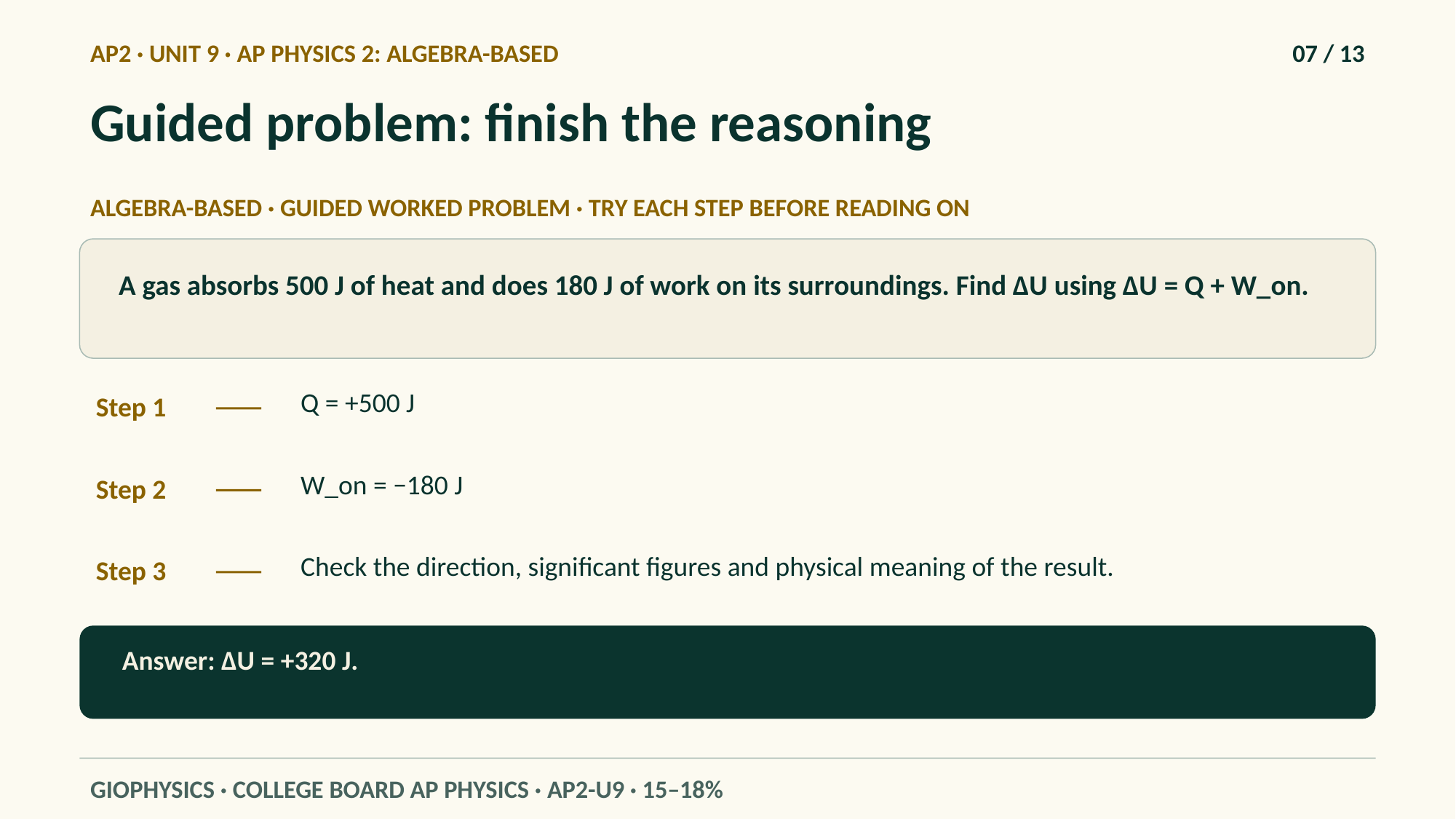

AP2 · UNIT 9 · AP PHYSICS 2: ALGEBRA-BASED
07 / 13
Guided problem: finish the reasoning
ALGEBRA-BASED · GUIDED WORKED PROBLEM · TRY EACH STEP BEFORE READING ON

A gas absorbs 500 J of heat and does 180 J of work on its surroundings. Find ΔU using ΔU = Q + W_on.
Q = +500 J
Step 1

W_on = −180 J
Step 2

Check the direction, significant figures and physical meaning of the result.
Step 3

Answer: ΔU = +320 J.

GIOPHYSICS · COLLEGE BOARD AP PHYSICS · AP2-U9 · 15–18%